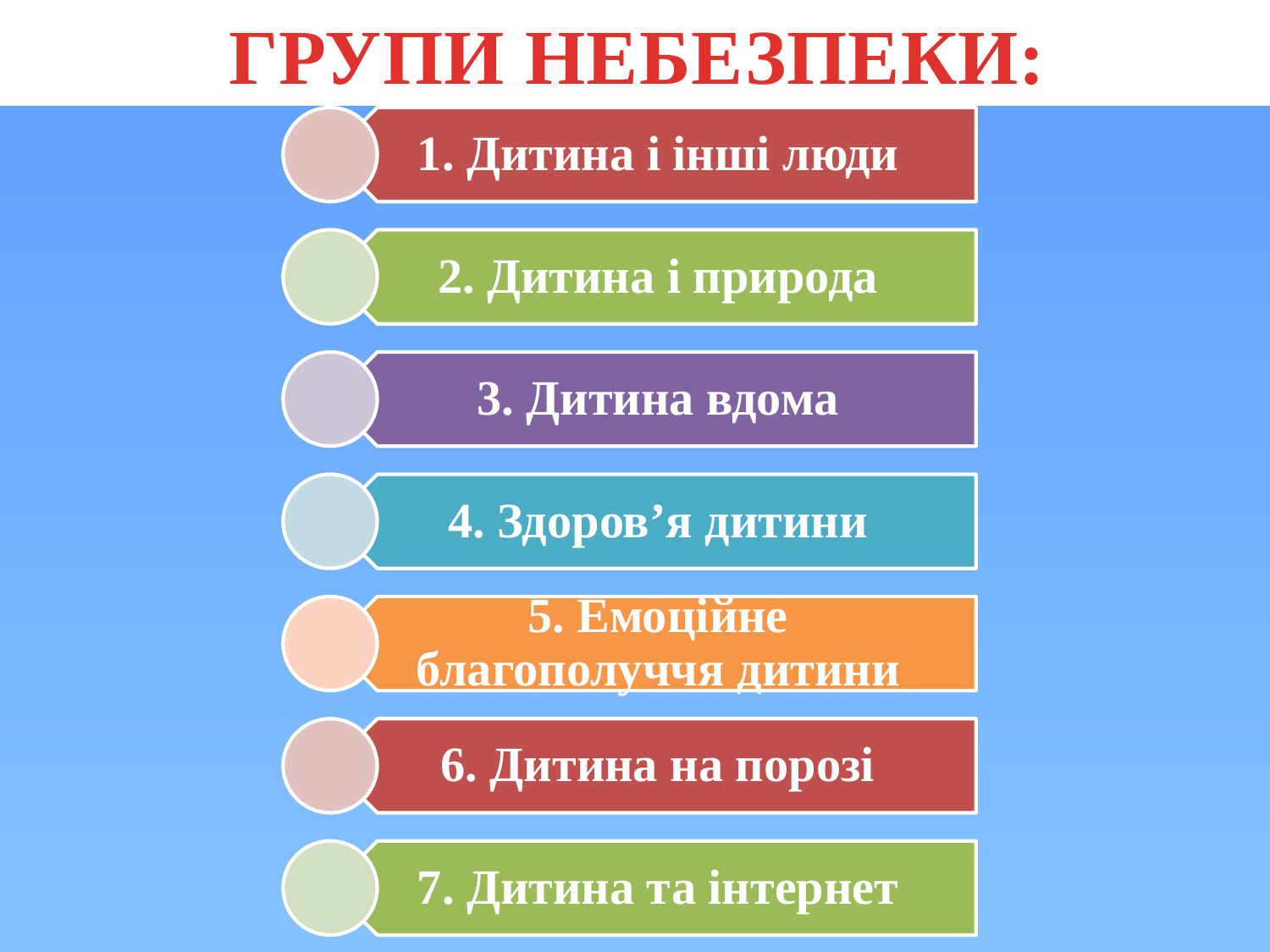

ГРУПИ НЕБЕЗПЕКИ:

1. Дитина і інші люди
2. Дитина і природа
3. Дитина вдома
4. Здоров’я дитини
5. Емоційне благополуччя дитини
6. Дитина на порозі
7. Дитина та інтернет